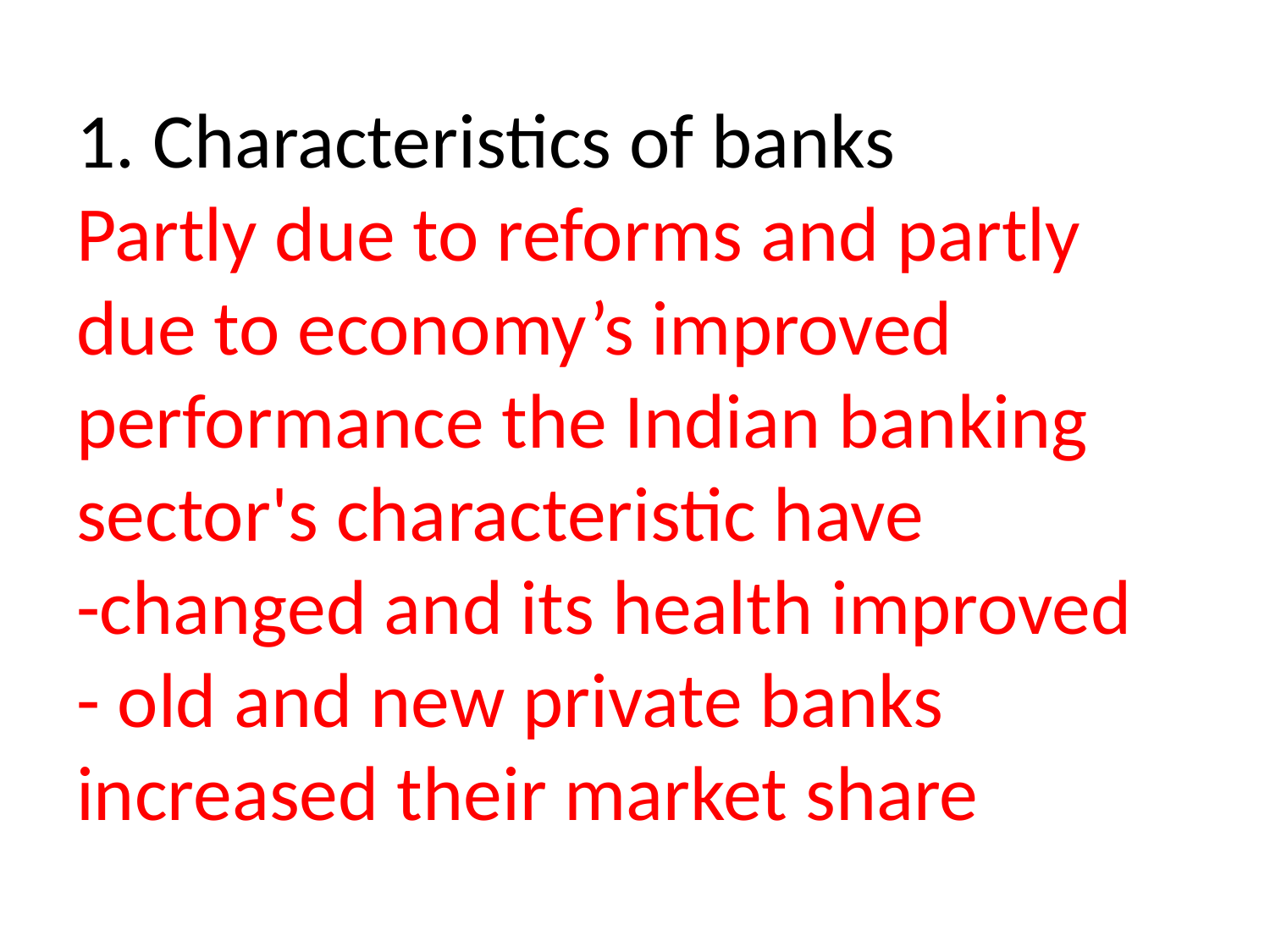

# 1. Characteristics of banks Partly due to reforms and partly due to economy’s improved performance the Indian banking sector's characteristic have -changed and its health improved - old and new private banks increased their market share